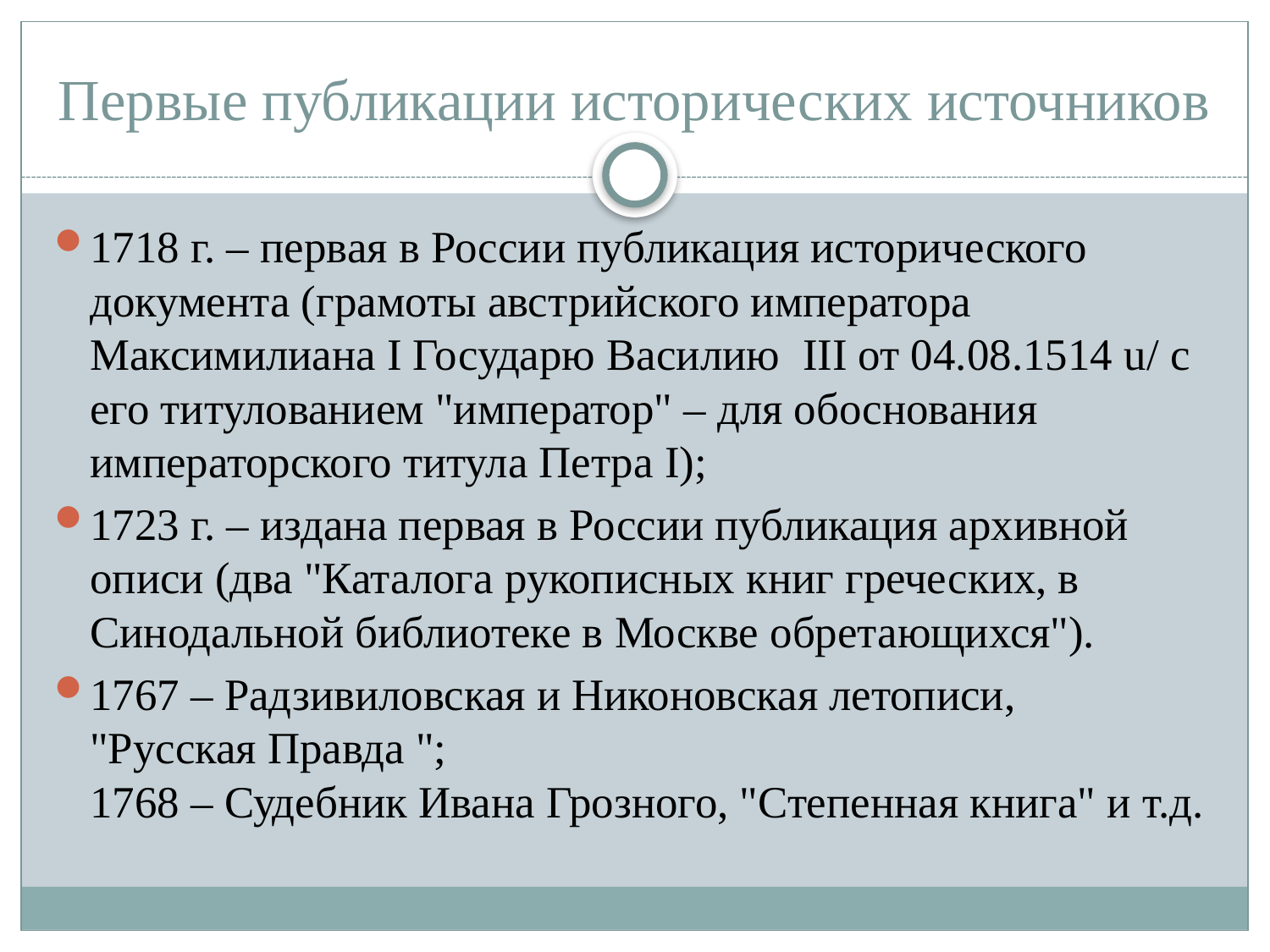

# Первые публикации исторических источников
1718 г. – первая в России публикация исторического документа (грамоты австрийского императора Максимилиана I Государю Василию  III от 04.08.1514 u/ с его титулованием "император" – для обоснования императорского титула Петра I);
1723 г. – издана первая в России публикация архивной описи (два "Каталога рукописных книг греческих, в Синодальной библиотеке в Москве обретающихся").
1767 – Радзивиловская и Никоновская летописи,          "Русская Правда ";
1768 – Судебник Ивана Грозного, "Степенная книга" и т.д.